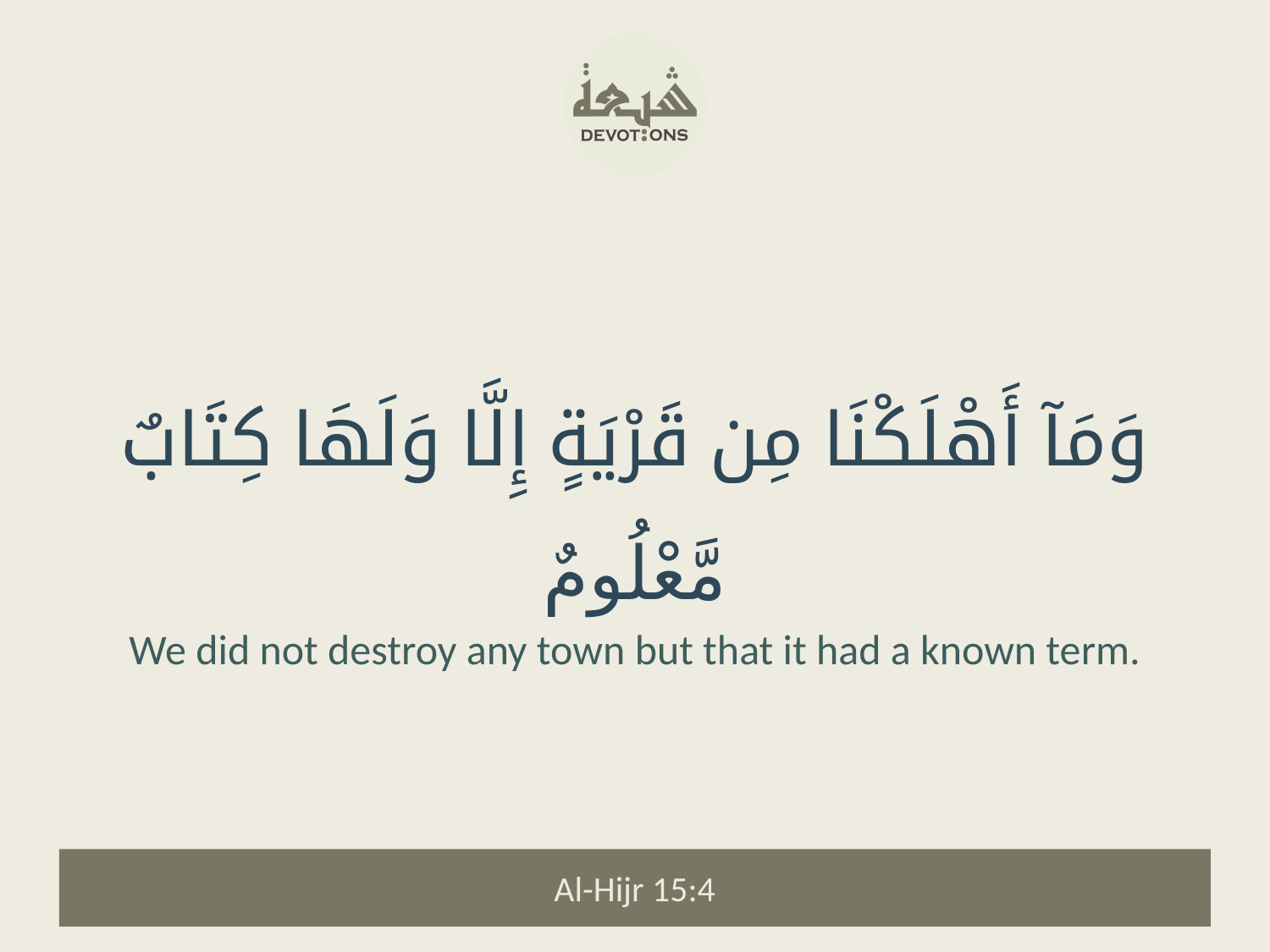

وَمَآ أَهْلَكْنَا مِن قَرْيَةٍ إِلَّا وَلَهَا كِتَابٌ مَّعْلُومٌ
We did not destroy any town but that it had a known term.
Al-Hijr 15:4